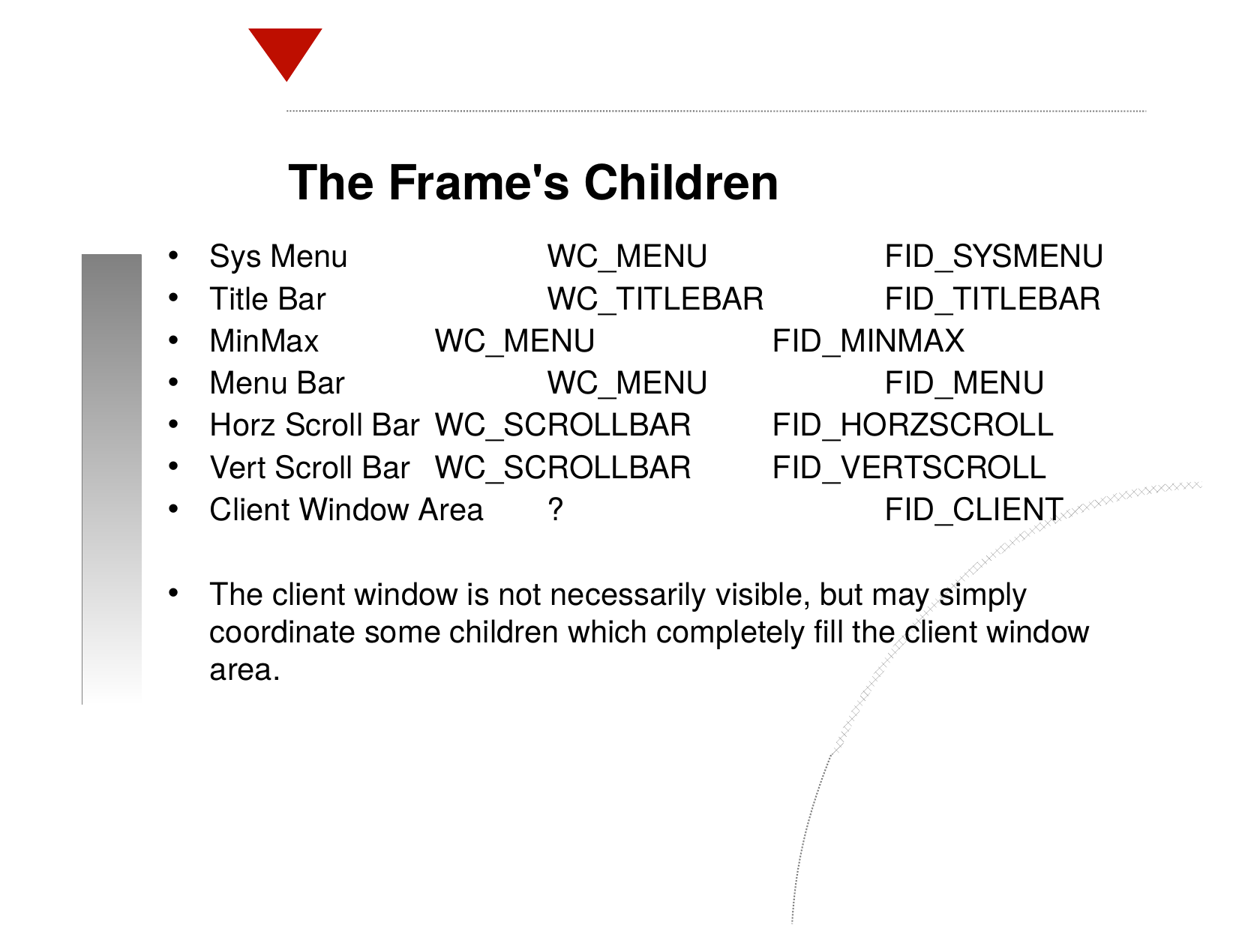

The Frame's Children
Sys Menu		WC_MENU		FID_SYSMENU
Title Bar		WC_TITLEBAR		FID_TITLEBAR
MinMax		WC_MENU		FID_MINMAX
Menu Bar		WC_MENU		FID_MENU
Horz Scroll Bar	WC_SCROLLBAR	FID_HORZSCROLL
Vert Scroll Bar	WC_SCROLLBAR	FID_VERTSCROLL
Client Window Area	?			FID_CLIENT

The client window is not necessarily visible, but may simply coordinate some children which completely fill the client window area.